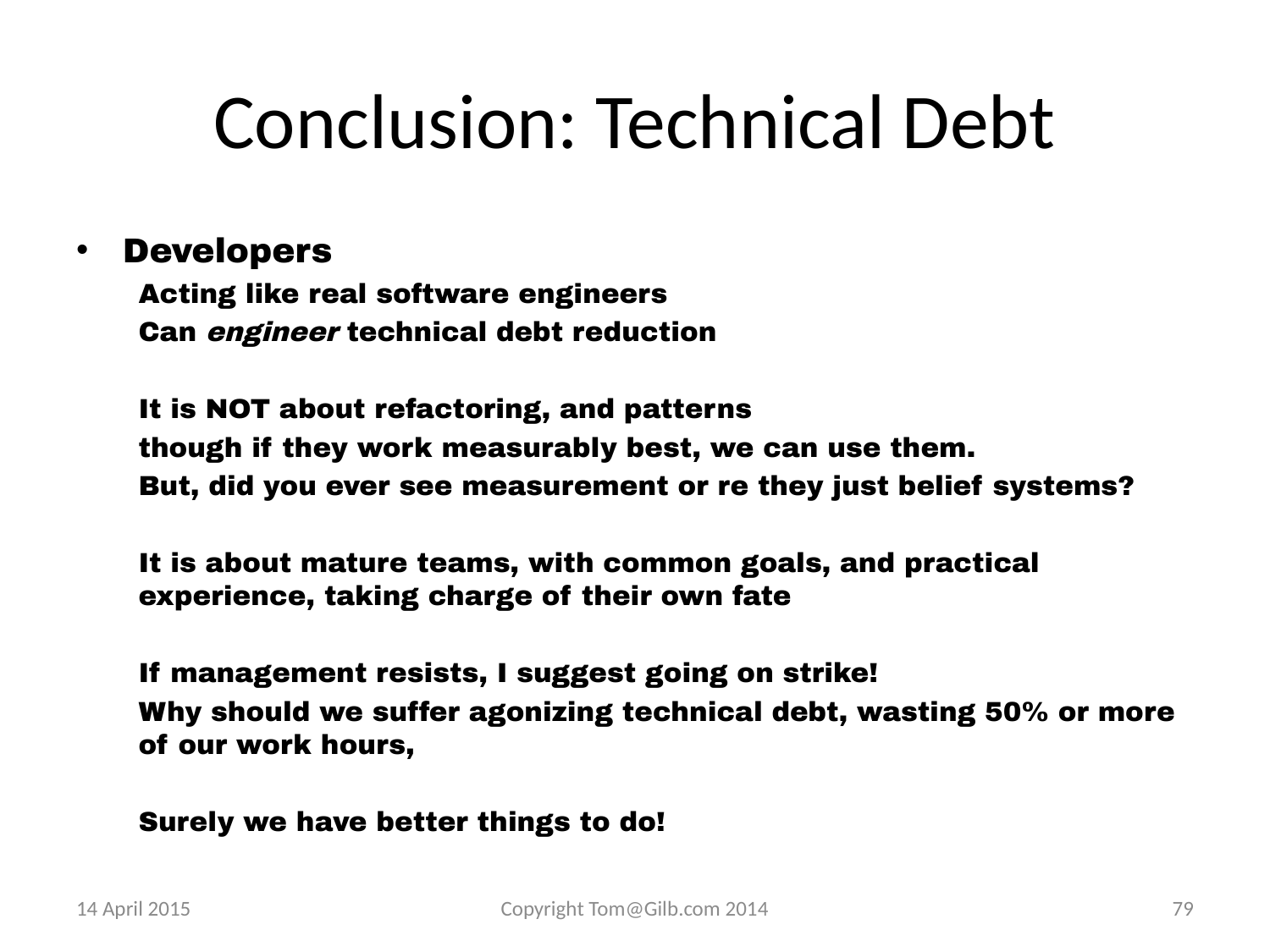

# Conclusion: Technical Debt
Developers
Acting like real software engineers
Can engineer technical debt reduction

	It is NOT about refactoring, and patterns
		though if they work measurably best, we can use them.
	But, did you ever see measurement or re they just belief systems?

	It is about mature teams, with common goals, and practical experience, taking charge of their own fate

If management resists, I suggest going on strike!
Why should we suffer agonizing technical debt, wasting 50% or more of our work hours,

Surely we have better things to do!

14 April 2015
Copyright Tom@Gilb.com 2014
79